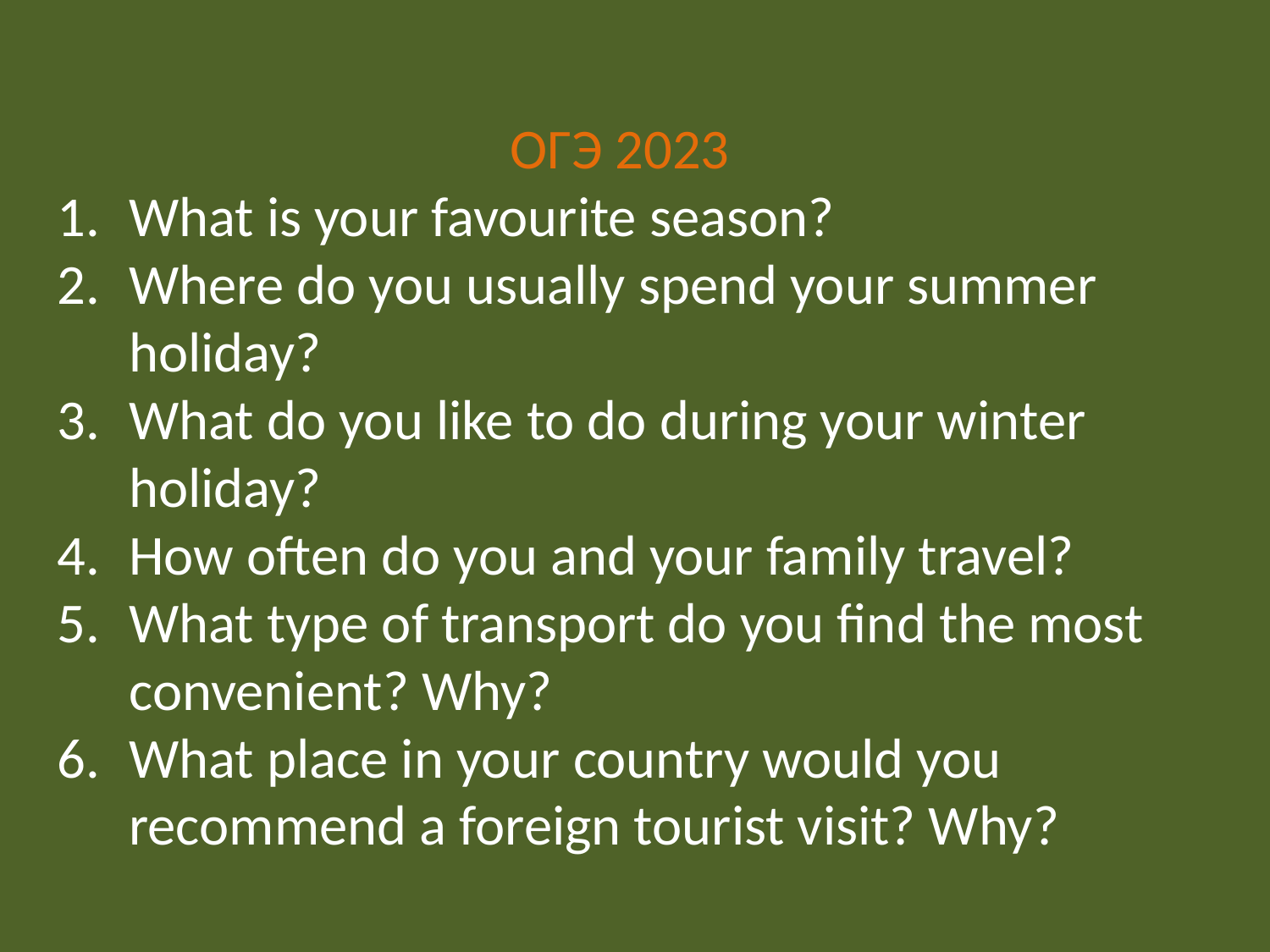

ОГЭ 2023
What is your favourite season?
Where do you usually spend your summer holiday?
What do you like to do during your winter holiday?
How often do you and your family travel?
What type of transport do you find the most convenient? Why?
What place in your country would you recommend a foreign tourist visit? Why?